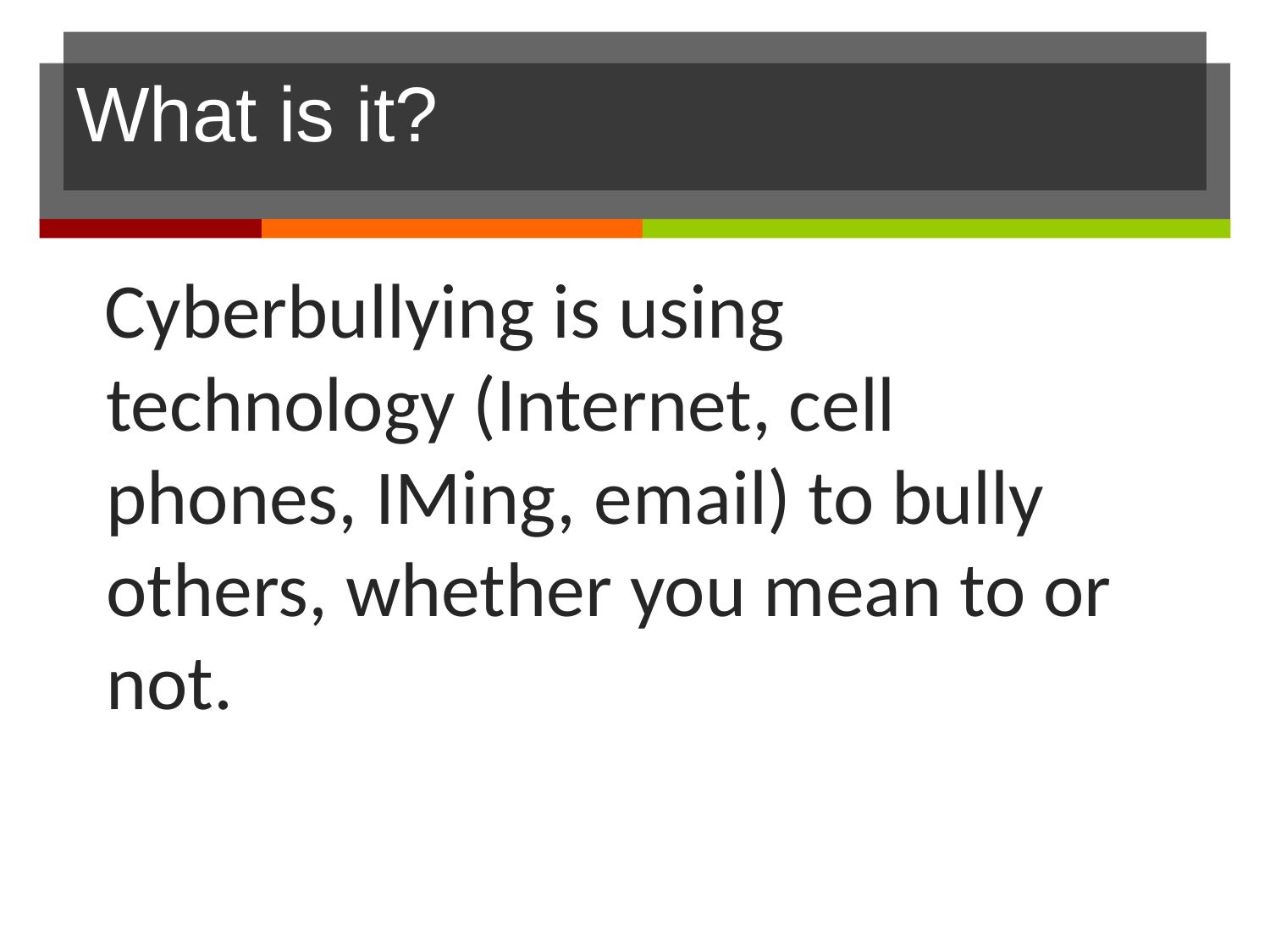

# What is it?
Cyberbullying is using technology (Internet, cell phones, IMing, email) to bully others, whether you mean to or not.